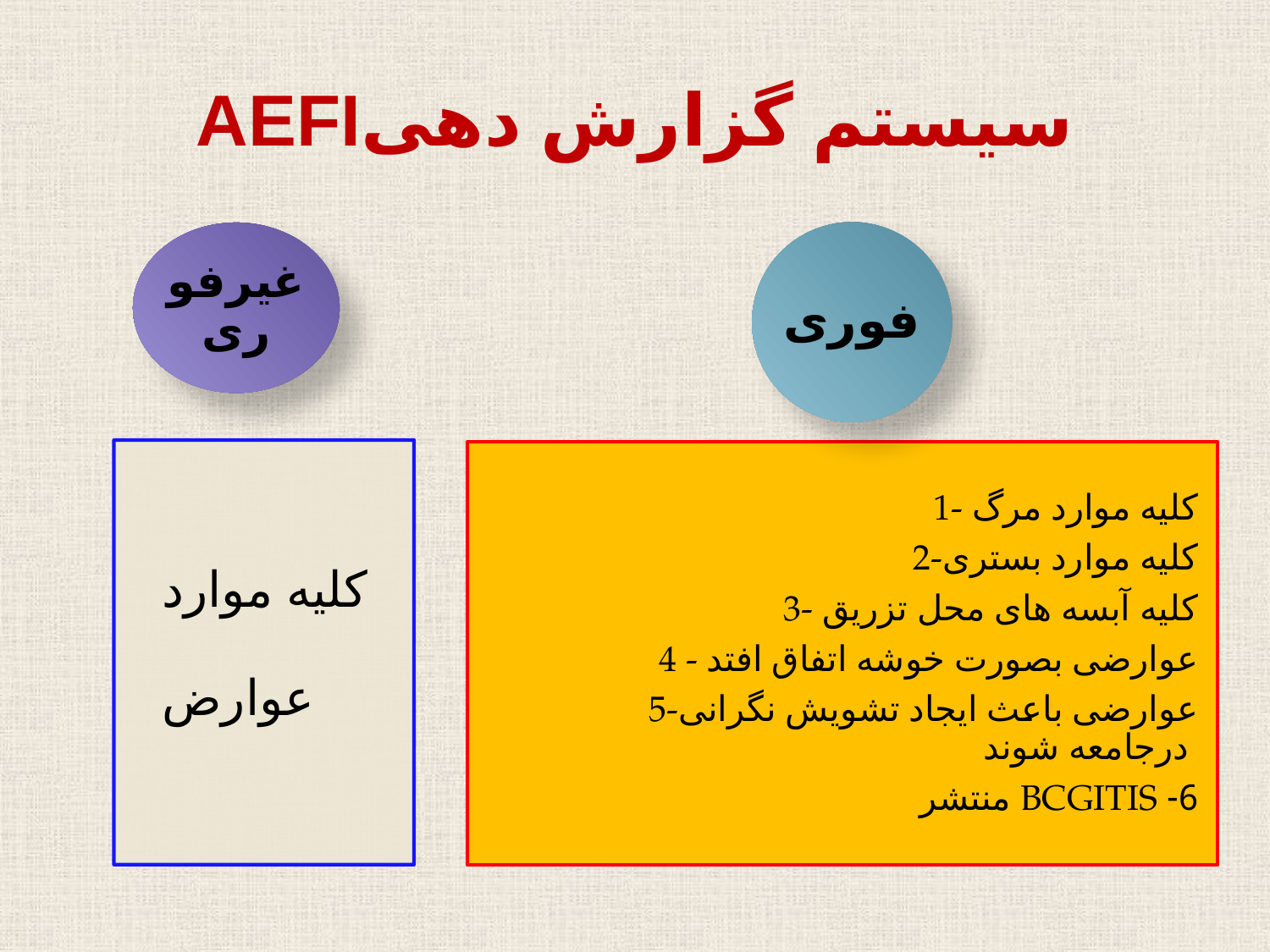

# AEFIسیستم گزارش دهی
کلیه موارد عوارض
غیرفوری
1- کلیه موارد مرگ
2-کلیه موارد بستری
3- کلیه آبسه های محل تزریق
4 - عوارضی بصورت خوشه اتفاق افتد
5-عوارضی باعث ایجاد تشویش نگرانی درجامعه شوند
6- BCGITIS منتشر
فوری